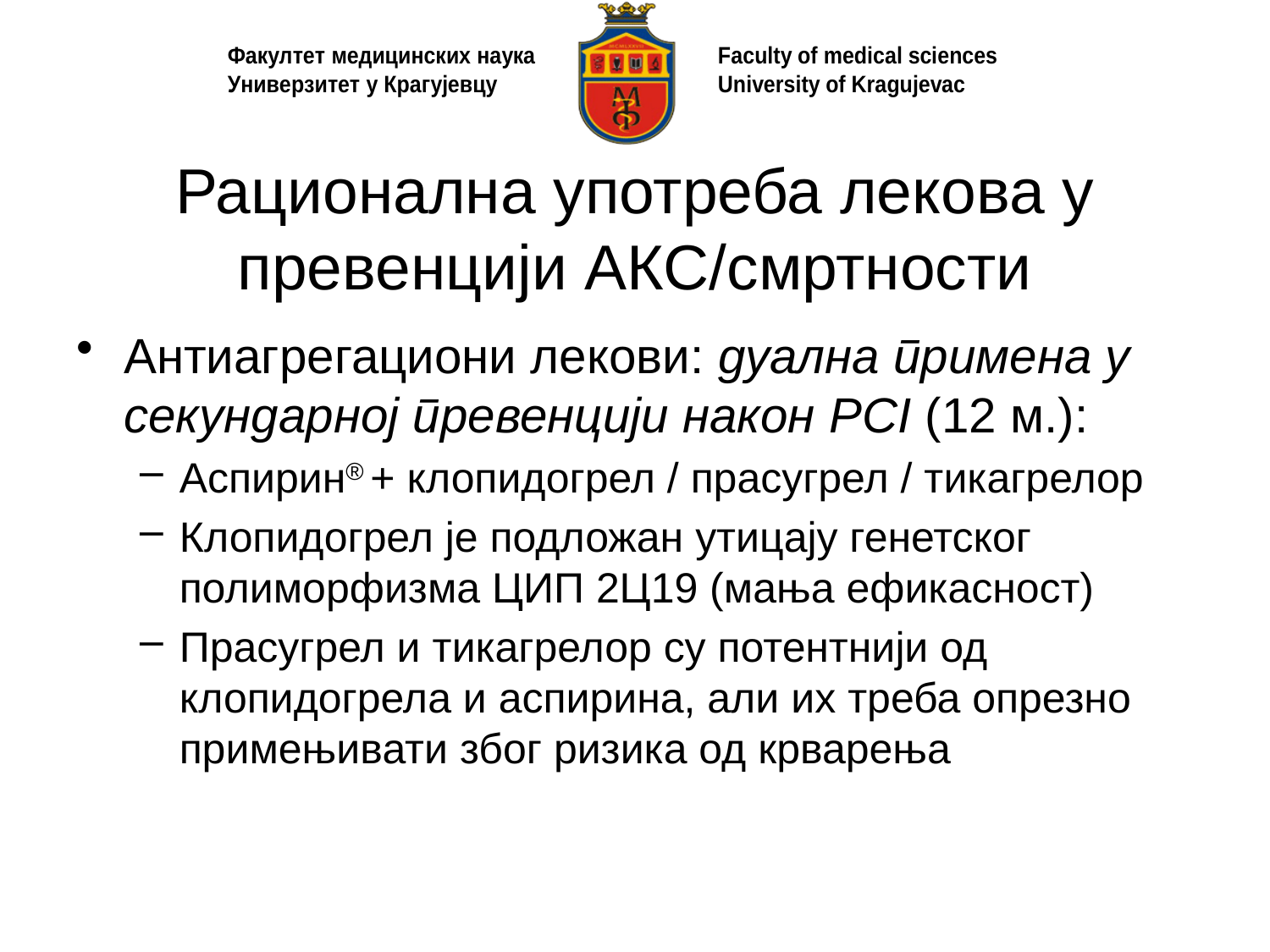

# Рационална употреба лекова у превенцији АКС/смртности
Антиагрегациони лекови: дуална примена у секундарној превенцији након PCI (12 м.):
Аспирин® + клопидогрел / прасугрел / тикагрелор
Клопидогрел је подложан утицају генетског полиморфизма ЦИП 2Ц19 (мања ефикасност)
Прасугрел и тикагрелор су потентнији од клопидогрела и аспирина, али их треба опрезно примењивати због ризика од крварења